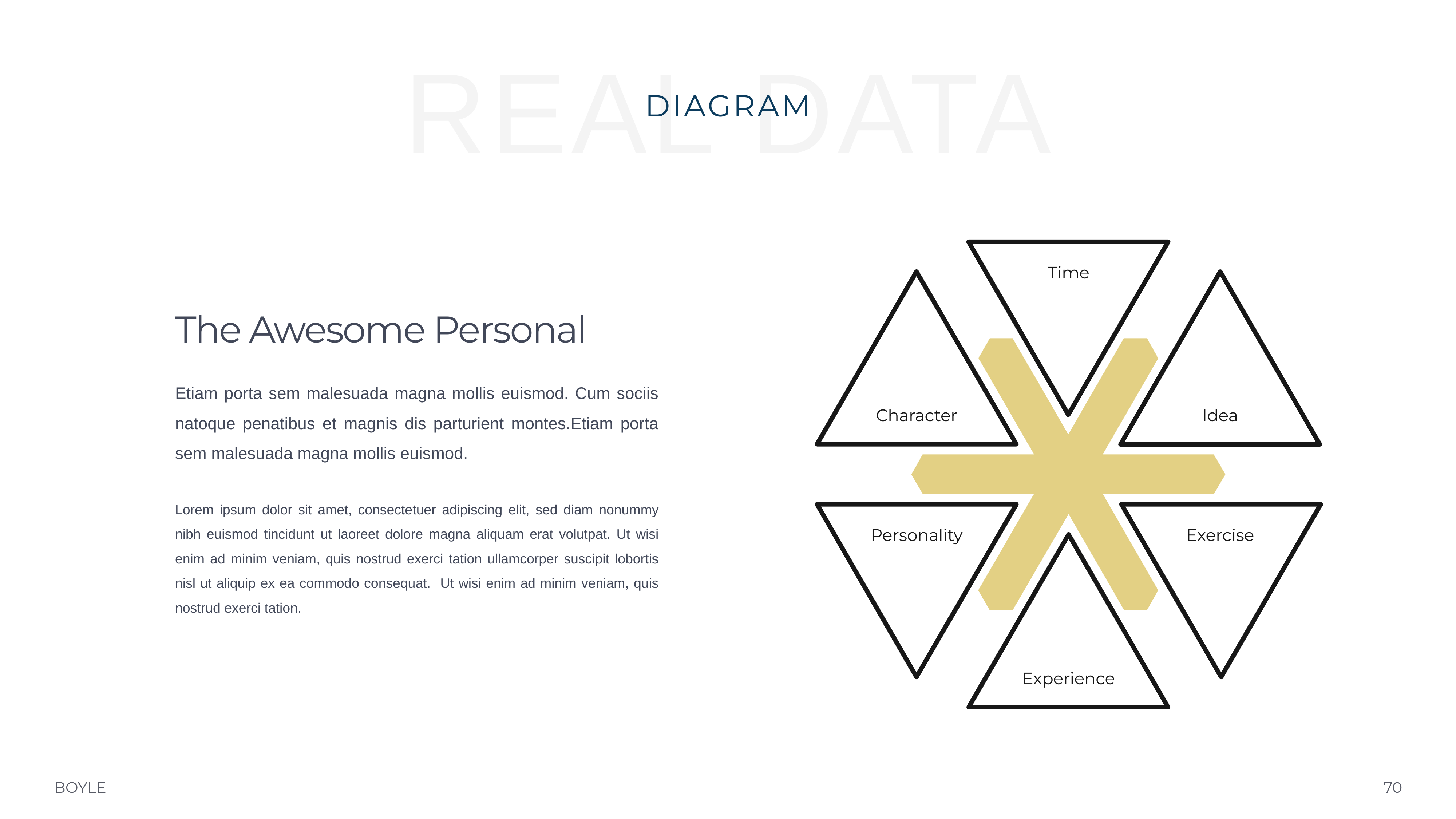

REAL DATA
DIAGRAM

Time

The Awesome Personal

Etiam porta sem malesuada magna mollis euismod. Cum sociis natoque penatibus et magnis dis parturient montes.Etiam porta sem malesuada magna mollis euismod.

Lorem ipsum dolor sit amet, consectetuer adipiscing elit, sed diam nonummy nibh euismod tincidunt ut laoreet dolore magna aliquam erat volutpat. Ut wisi enim ad minim veniam, quis nostrud exerci tation ullamcorper suscipit lobortis nisl ut aliquip ex ea commodo consequat.  Ut wisi enim ad minim veniam, quis nostrud exerci tation.
Character
Idea

Personality
Exercise

Experience
BOYLE
70